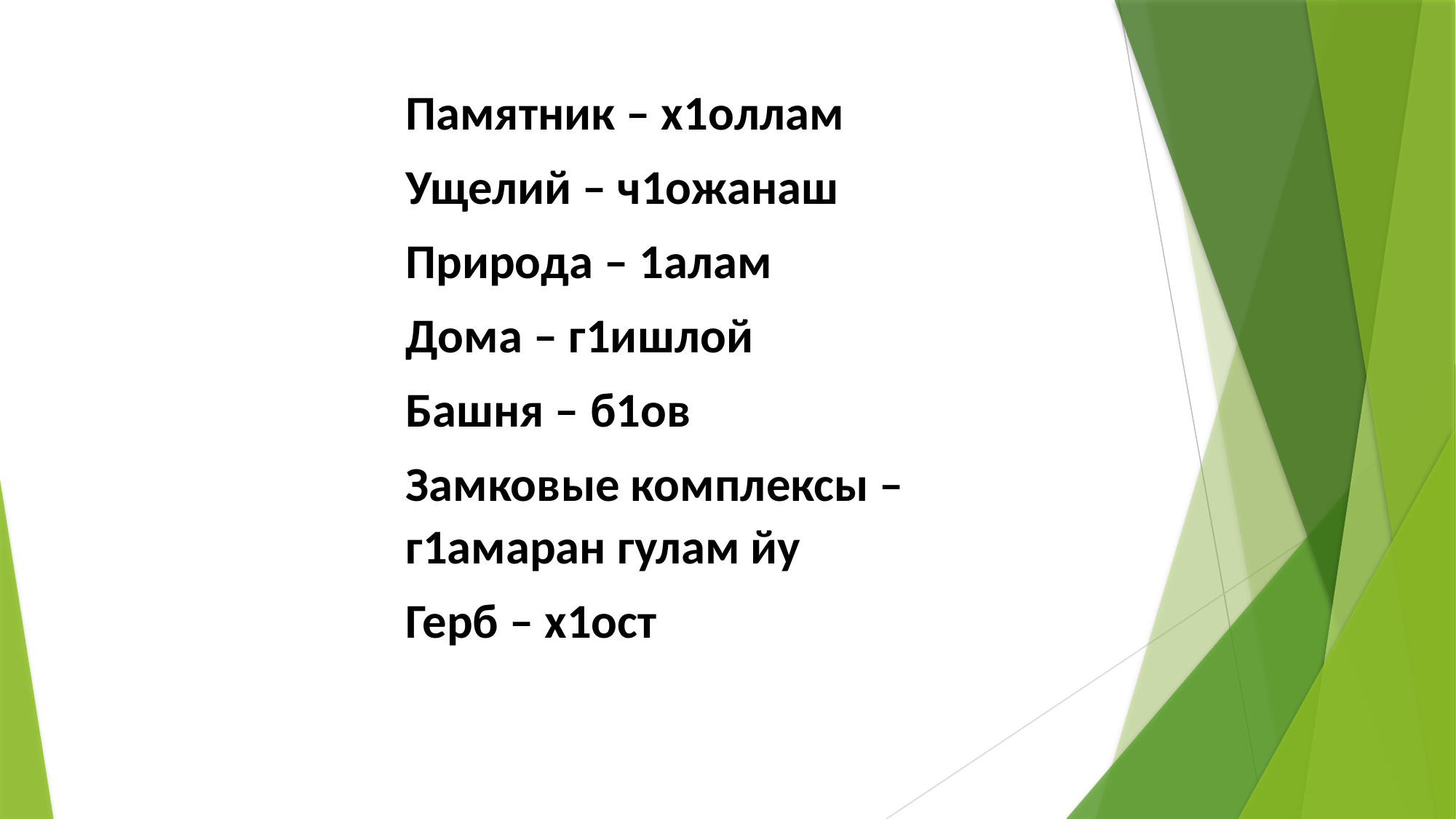

Памятник – х1оллам
Ущелий – ч1ожанаш
Природа – 1алам
Дома – г1ишлой
Башня – б1ов
Замковые комплексы – г1амаран гулам йу
Герб – х1ост